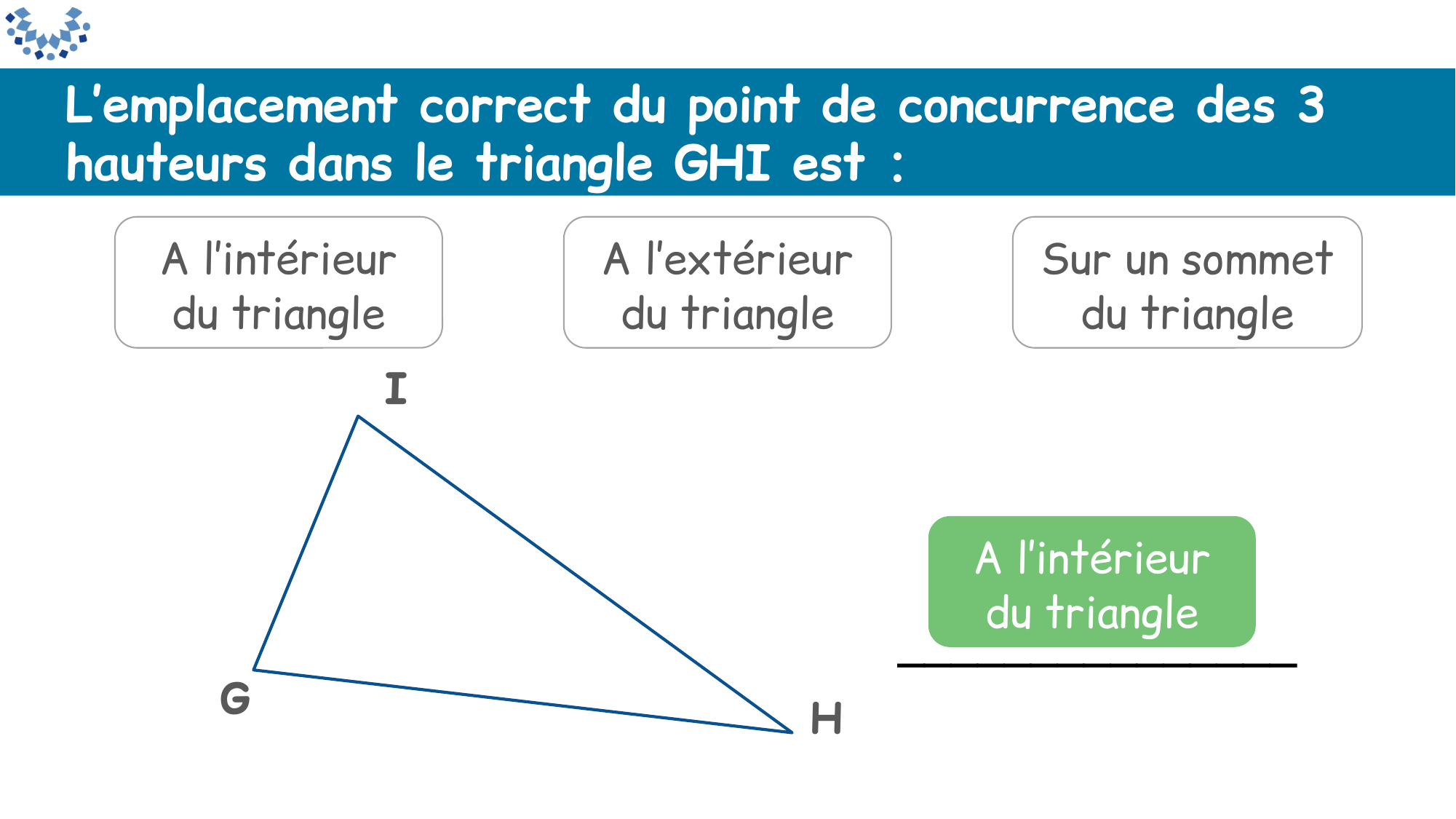

L’emplacement correct du point de concurrence des 3 hauteurs dans le triangle GHI est :
A l’intérieur du triangle
A l’extérieur du triangle
Sur un sommet du triangle
I

A l’intérieur du triangle
 _______________
G
H